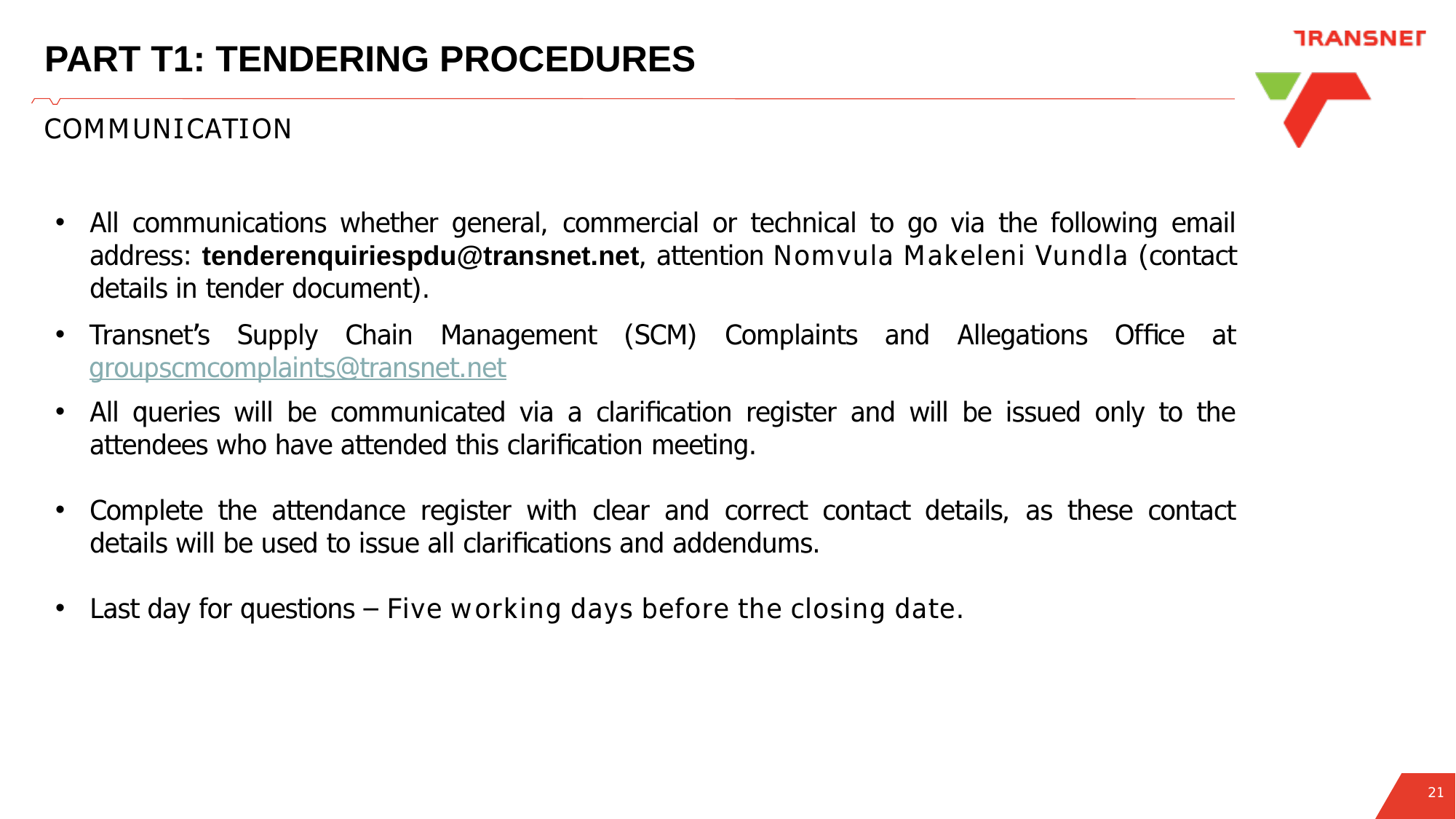

# PART T1: TENDERING PROCEDURES
COMMUNICATION

All communications whether general, commercial or technical to go via the following email address: tenderenquiriespdu@transnet.net, attention Nomvula Makeleni Vundla (contact details in tender document).
Transnet’s Supply Chain Management (SCM) Complaints and Allegations Office at groupscmcomplaints@transnet.net
All queries will be communicated via a clarification register and will be issued only to the attendees who have attended this clarification meeting.

Complete the attendance register with clear and correct contact details, as these contact details will be used to issue all clarifications and addendums.

Last day for questions – Five working days before the closing date.